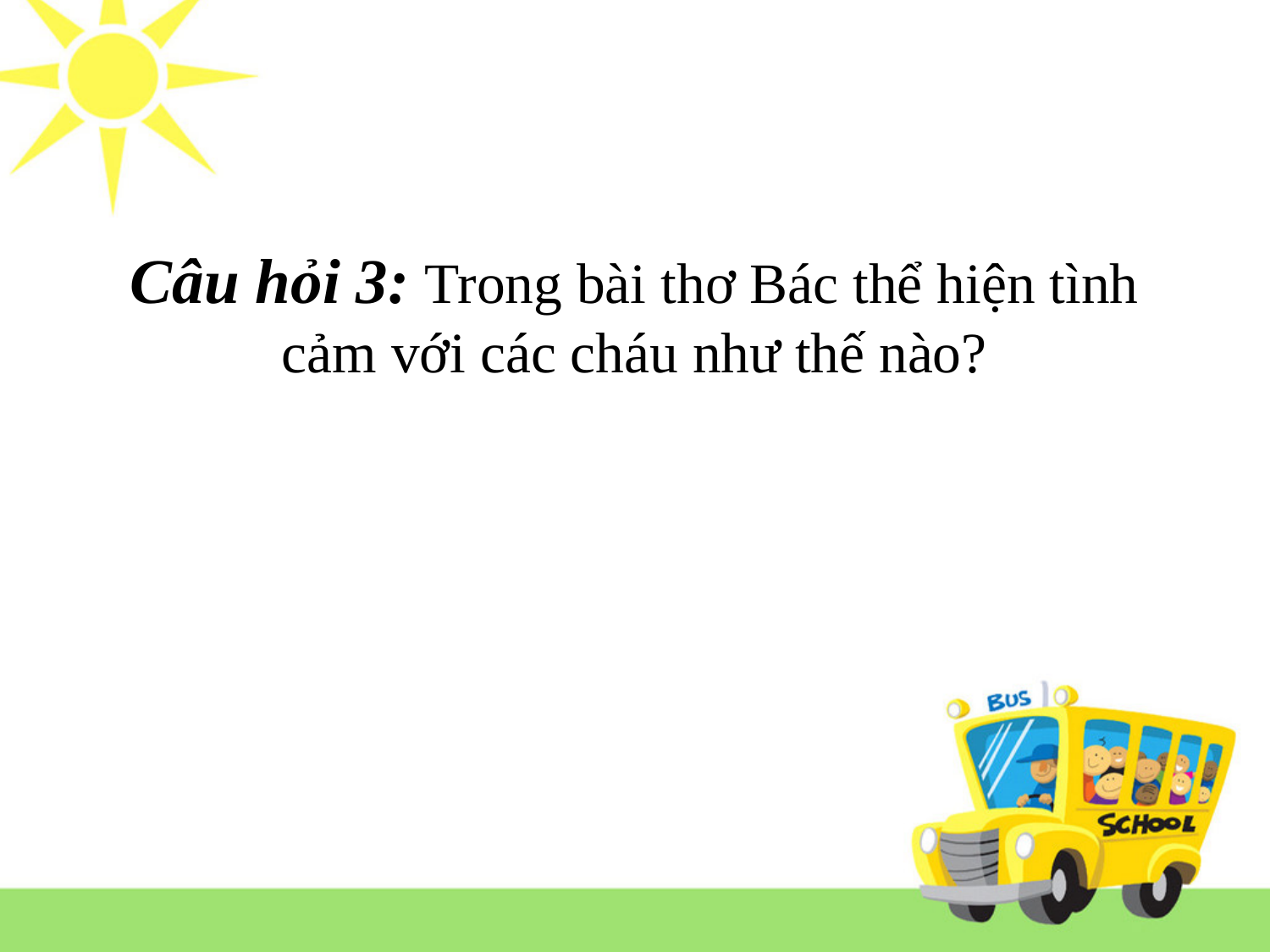

# Câu hỏi 3: Trong bài thơ Bác thể hiện tình cảm với các cháu như thế nào?